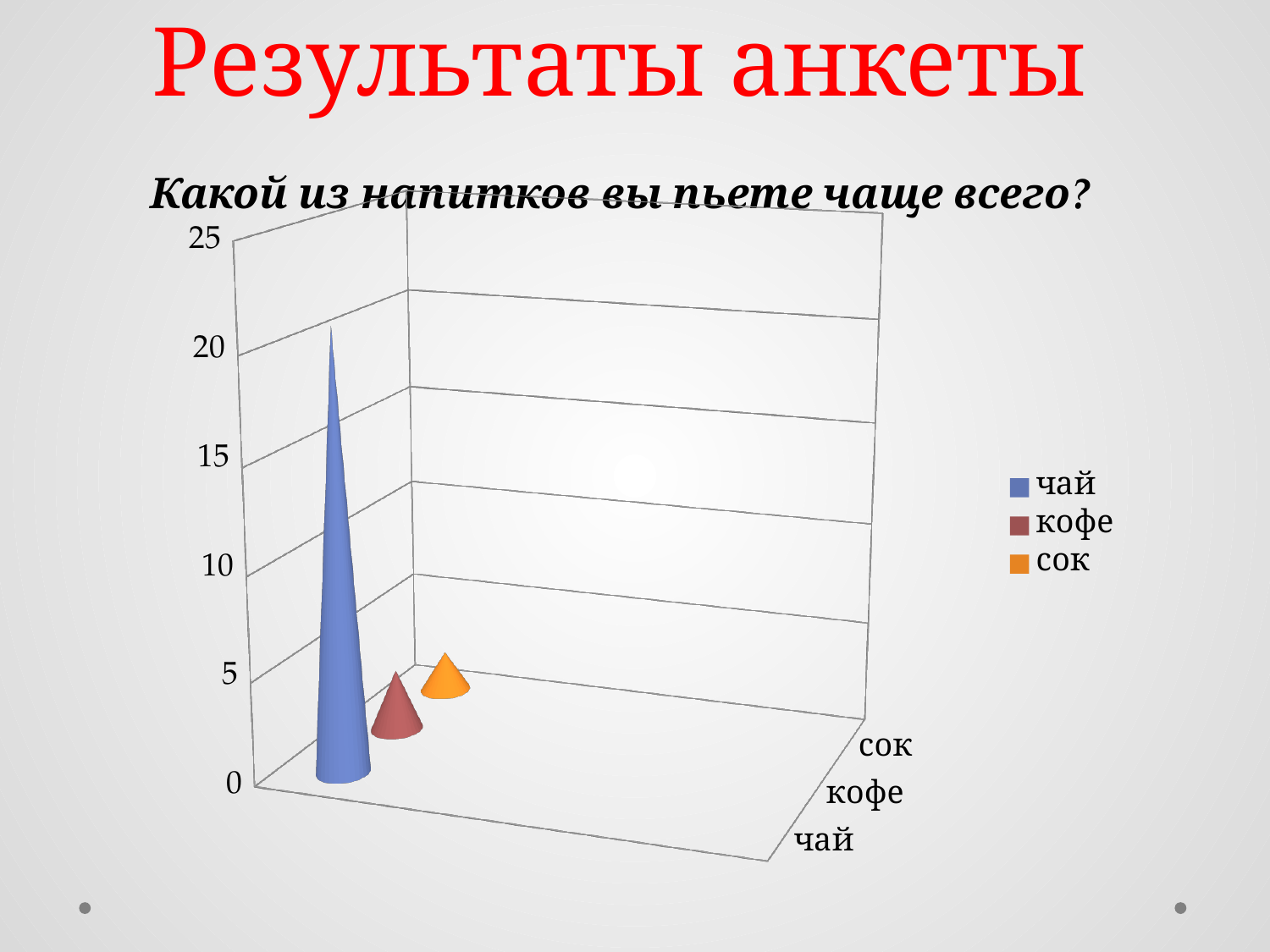

# Результаты анкеты Какой из напитков вы пьете чаще всего?

[unsupported chart]